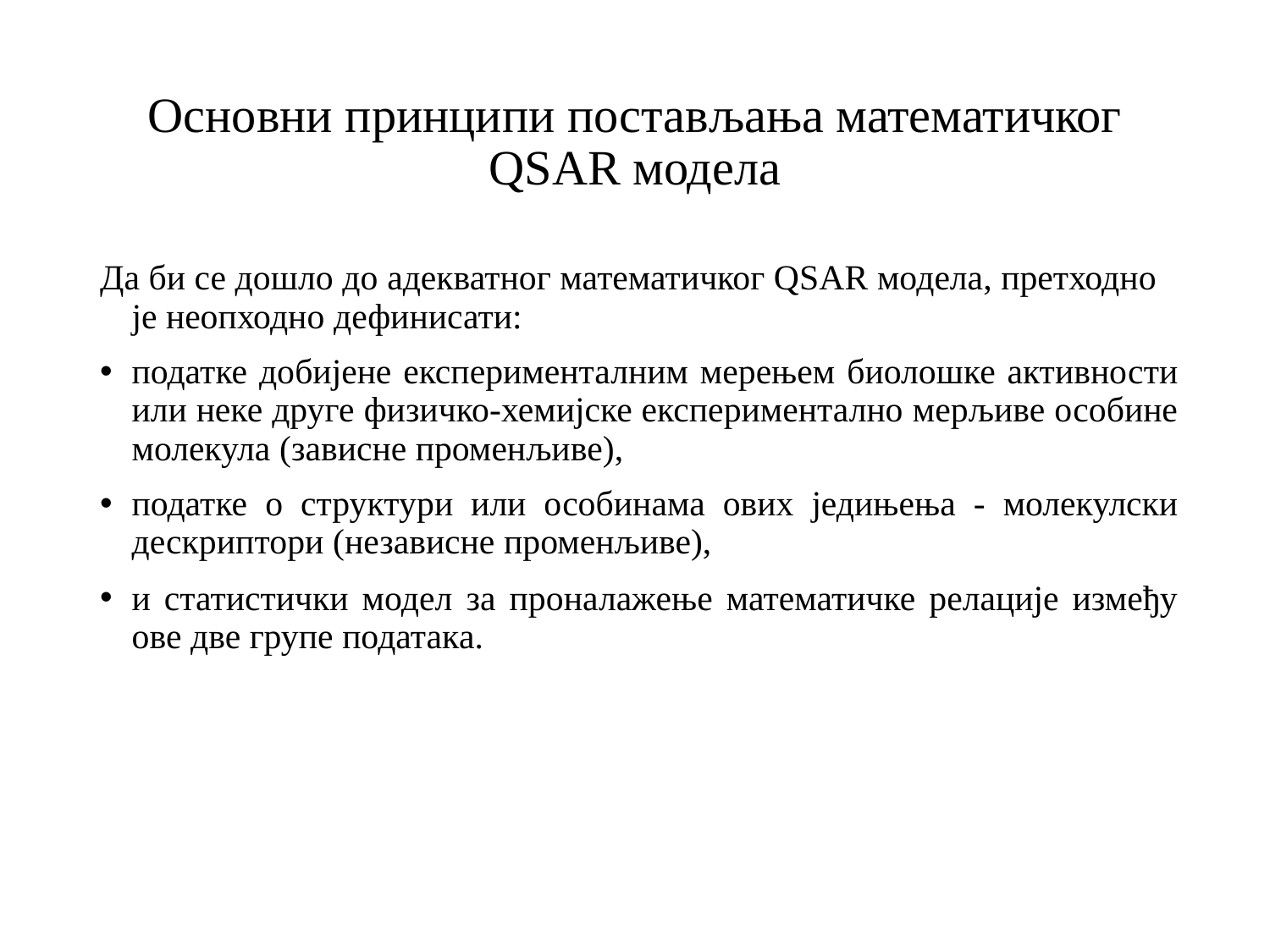

# Основни принципи постављања математичког QSAR модела
Да би се дошло до адекватног математичког QSAR модела, претходно је неопходно дефинисати:
податке добијене експерименталним мерењем биолошке активности или неке друге физичко-хемијске експериментално мерљиве особине молекула (зависне променљиве),
податке о структури или особинама ових једињења - молекулски дескриптори (независне променљиве),
и статистички модел за проналажење математичке релације између ове две групе података.